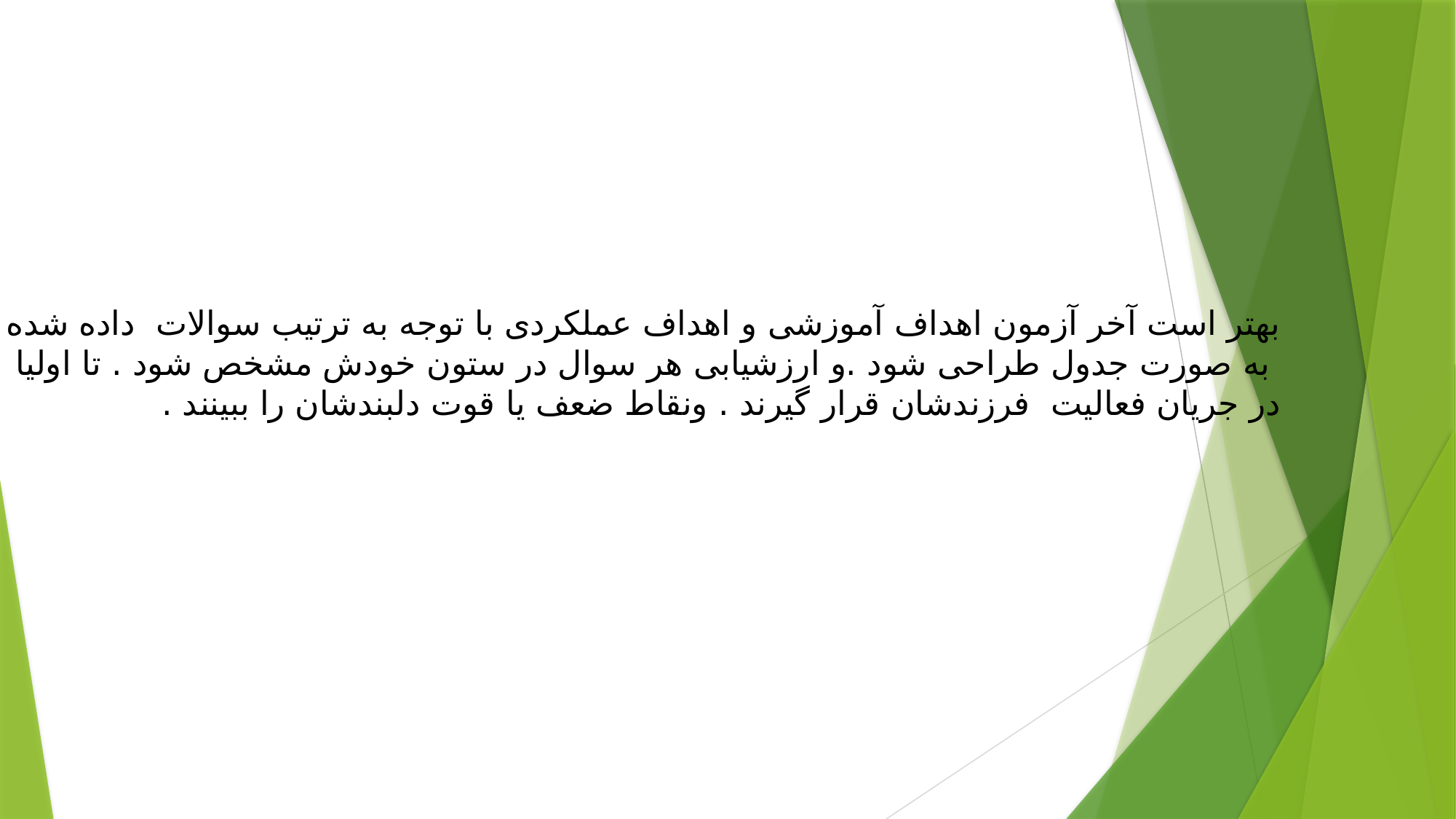

# بهتر است آخر آزمون اهداف آموزشی و اهداف عملکردی با توجه به ترتیب سوالات  داده شده  به صورت جدول طراحی شود .و ارزشیابی هر سوال در ستون خودش مشخص شود . تا اولیا در جریان فعالیت  فرزندشان قرار گیرند . ونقاط ضعف یا قوت دلبندشان را ببینند .